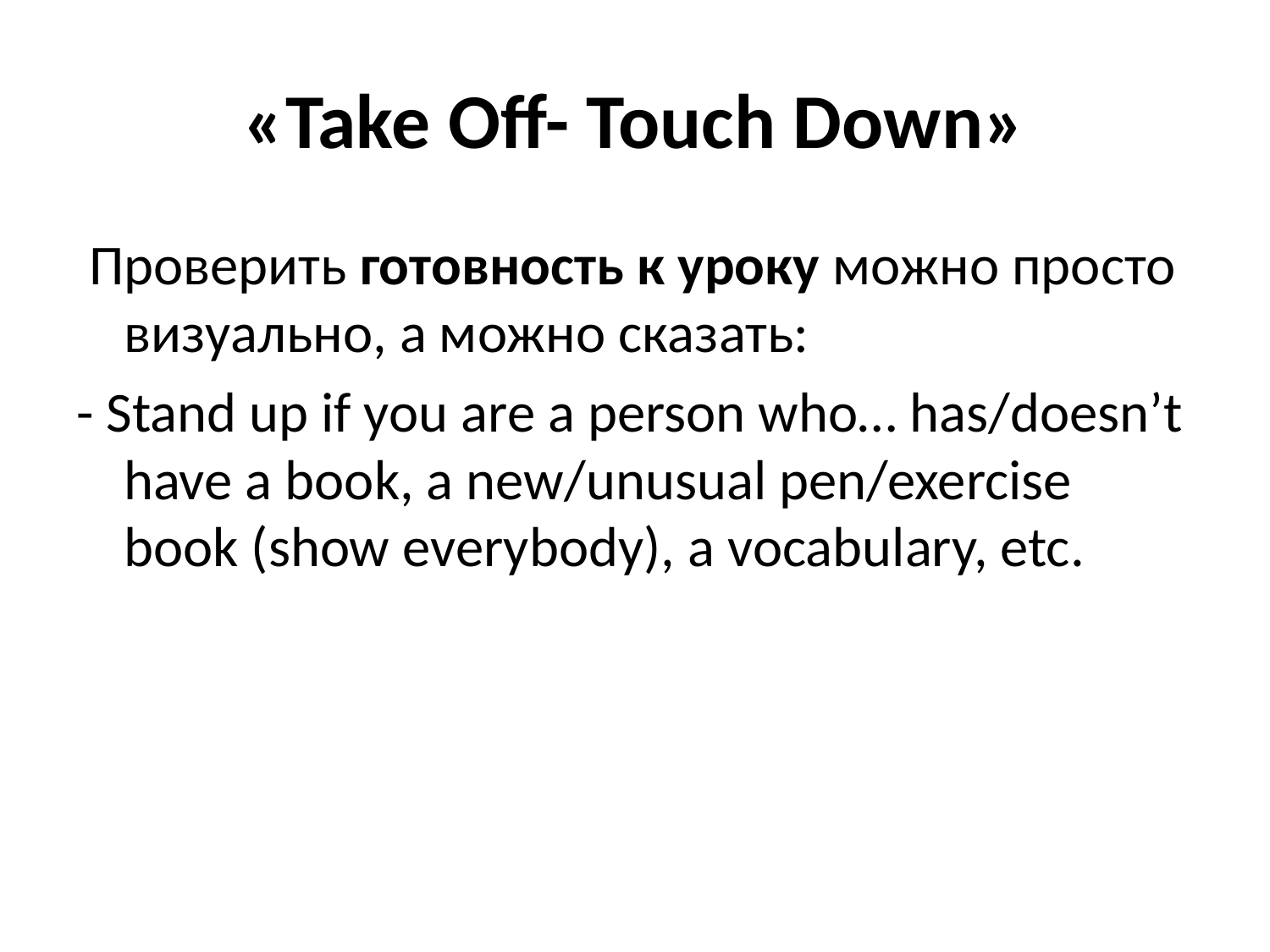

# «Take Off- Touch Down»
 Проверить готовность к уроку можно просто визуально, а можно сказать:
- Stand up if you are a person who… has/doesn’t have a book, a new/unusual pen/exercise book (show everybody), a vocabulary, etc.